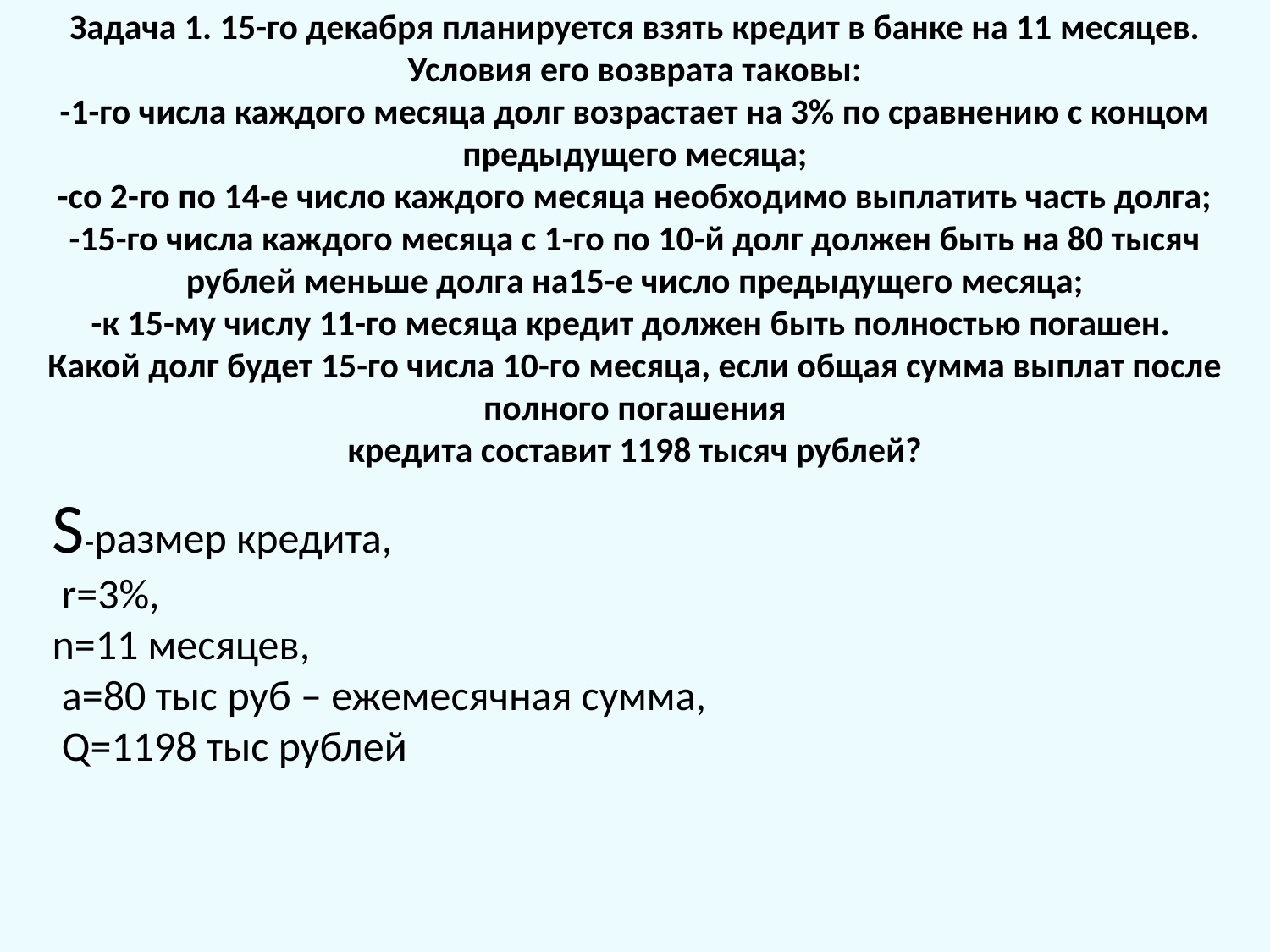

# Задача 1. 15-го декабря планируется взять кредит в банке на 11 месяцев. Условия его возврата таковы: -1-го числа каждого месяца долг возрастает на 3% по сравнению с концом предыдущего месяца; -со 2-го по 14-е число каждого месяца необходимо выплатить часть долга; -15-го числа каждого месяца с 1-го по 10-й долг должен быть на 80 тысяч рублей меньше долга на15-е число предыдущего месяца; -к 15-му числу 11-го месяца кредит должен быть полностью погашен. Какой долг будет 15-го числа 10-го месяца, если общая сумма выплат после полного погашения кредита составит 1198 тысяч рублей?

S-размер кредита,
 r=3%,
n=11 месяцев,
 а=80 тыс руб – ежемесячная сумма,
 Q=1198 тыс рублей